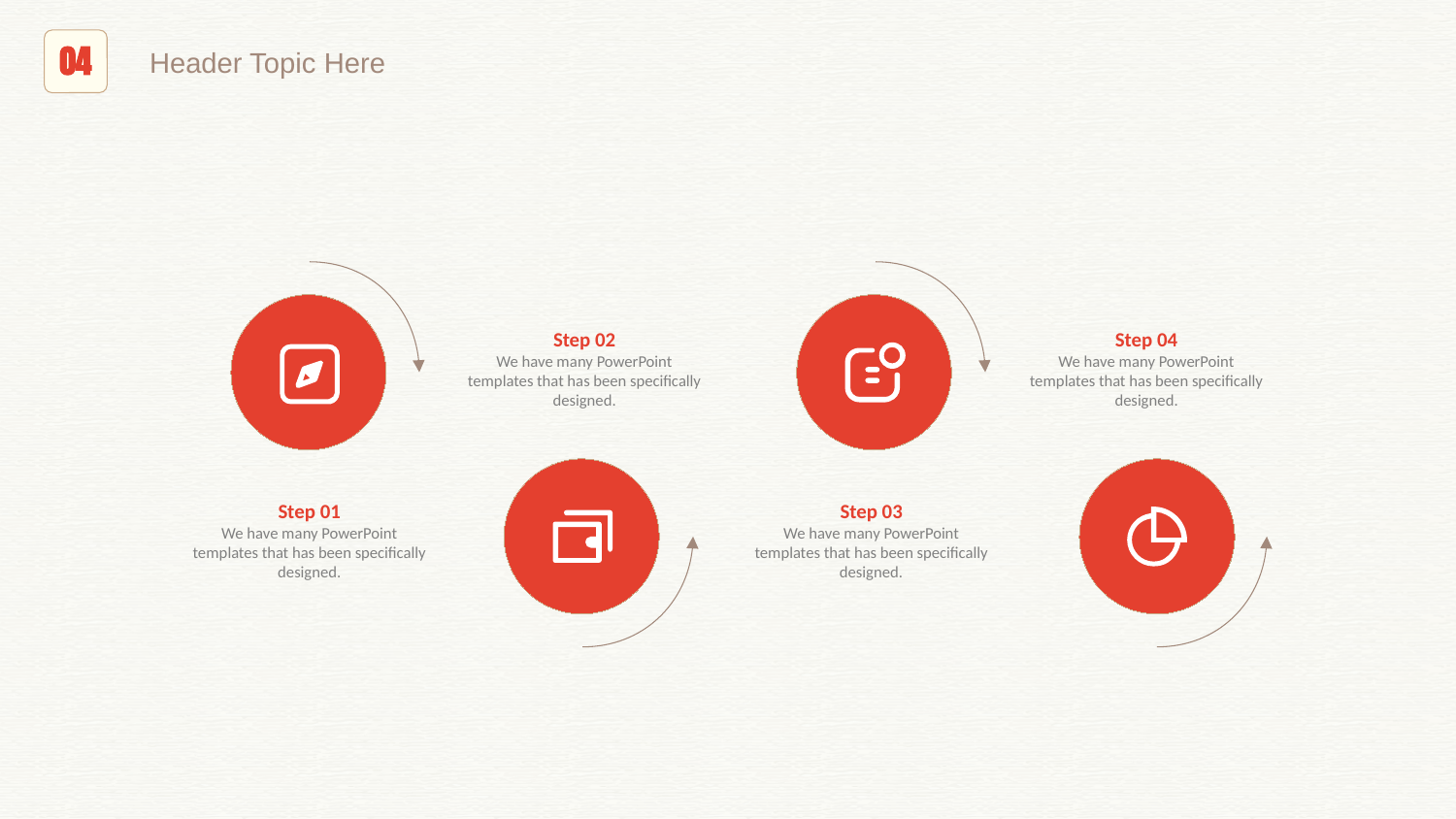

04
Header Topic Here

Step 02
We have many PowerPoint templates that has been specifically designed.
Step 04
We have many PowerPoint templates that has been specifically designed.

Step 01
We have many PowerPoint templates that has been specifically designed.
Step 03
We have many PowerPoint templates that has been specifically designed.